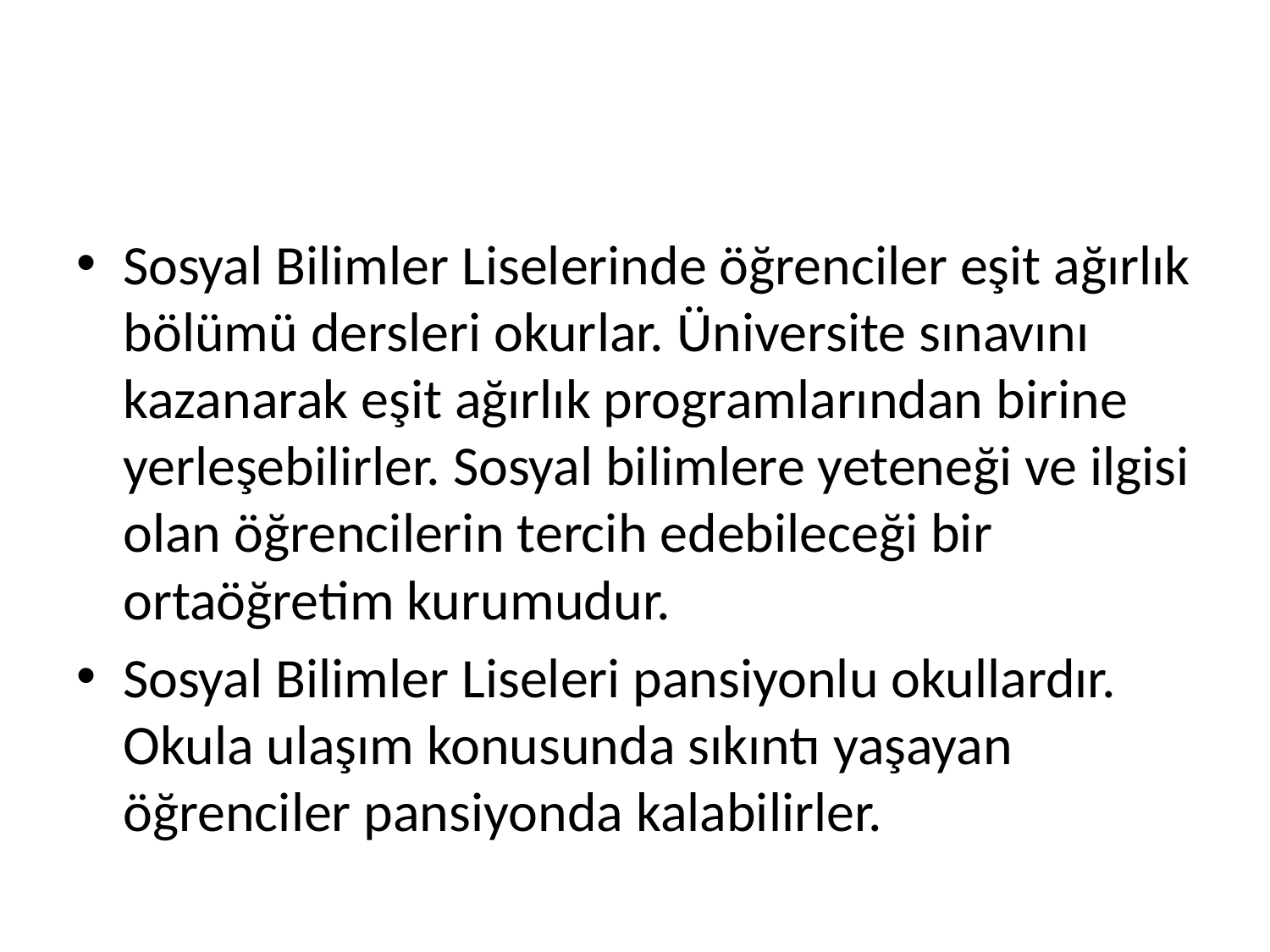

#
Sosyal Bilimler Liselerinde öğrenciler eşit ağırlık bölümü dersleri okurlar. Üniversite sınavını kazanarak eşit ağırlık programlarından birine yerleşebilirler. Sosyal bilimlere yeteneği ve ilgisi olan öğrencilerin tercih edebileceği bir ortaöğretim kurumudur.
Sosyal Bilimler Liseleri pansiyonlu okullardır. Okula ulaşım konusunda sıkıntı yaşayan öğrenciler pansiyonda kalabilirler.